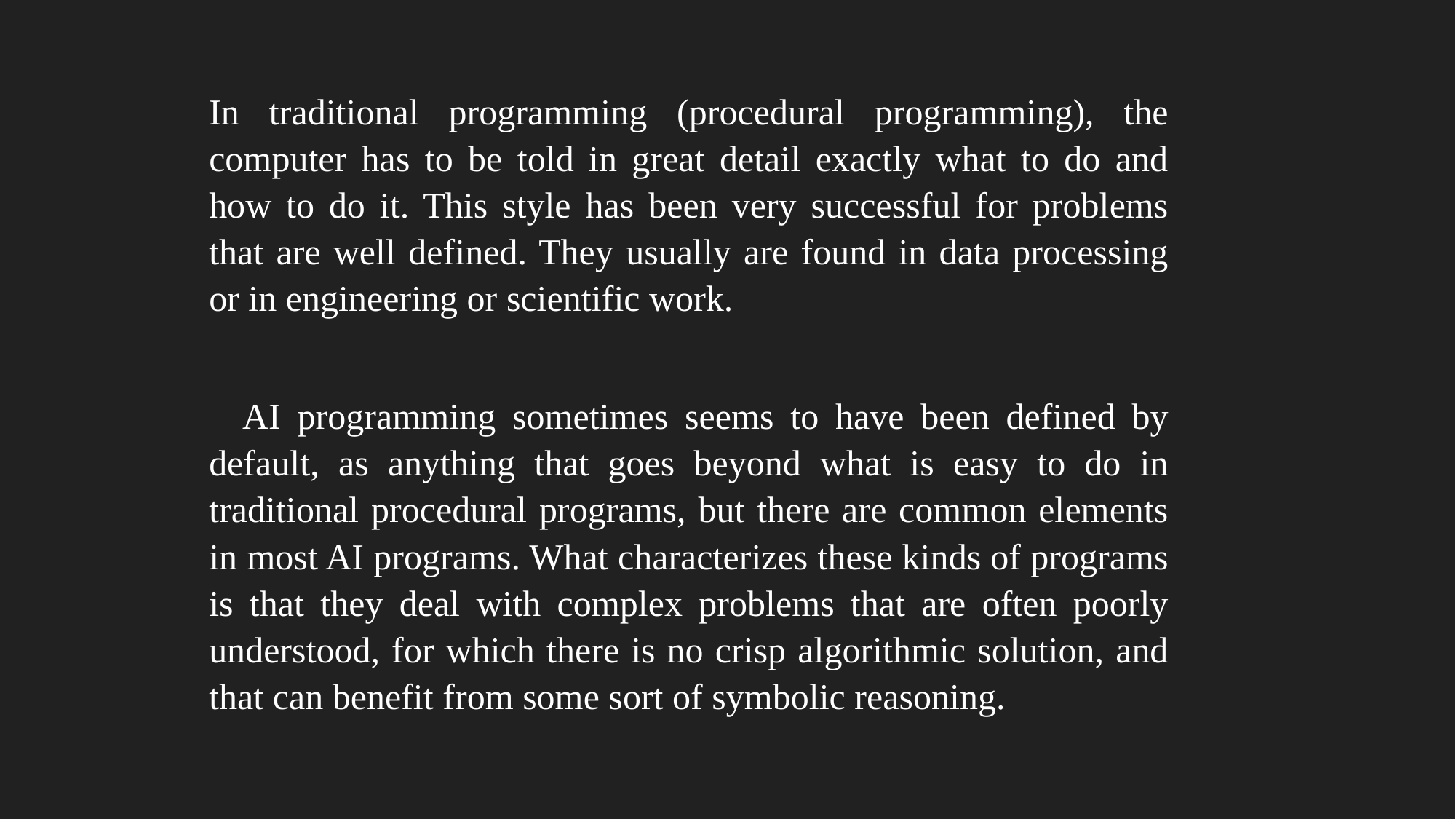

In traditional programming (procedural programming), the computer has to be told in great detail exactly what to do and how to do it. This style has been very successful for problems that are well defined. They usually are found in data processing or in engineering or scientific work.

  AI programming sometimes seems to have been defined by default, as anything that goes beyond what is easy to do in traditional procedural programs, but there are common elements in most AI programs. What characterizes these kinds of programs is that they deal with complex problems that are often poorly understood, for which there is no crisp algorithmic solution, and that can benefit from some sort of symbolic reasoning.